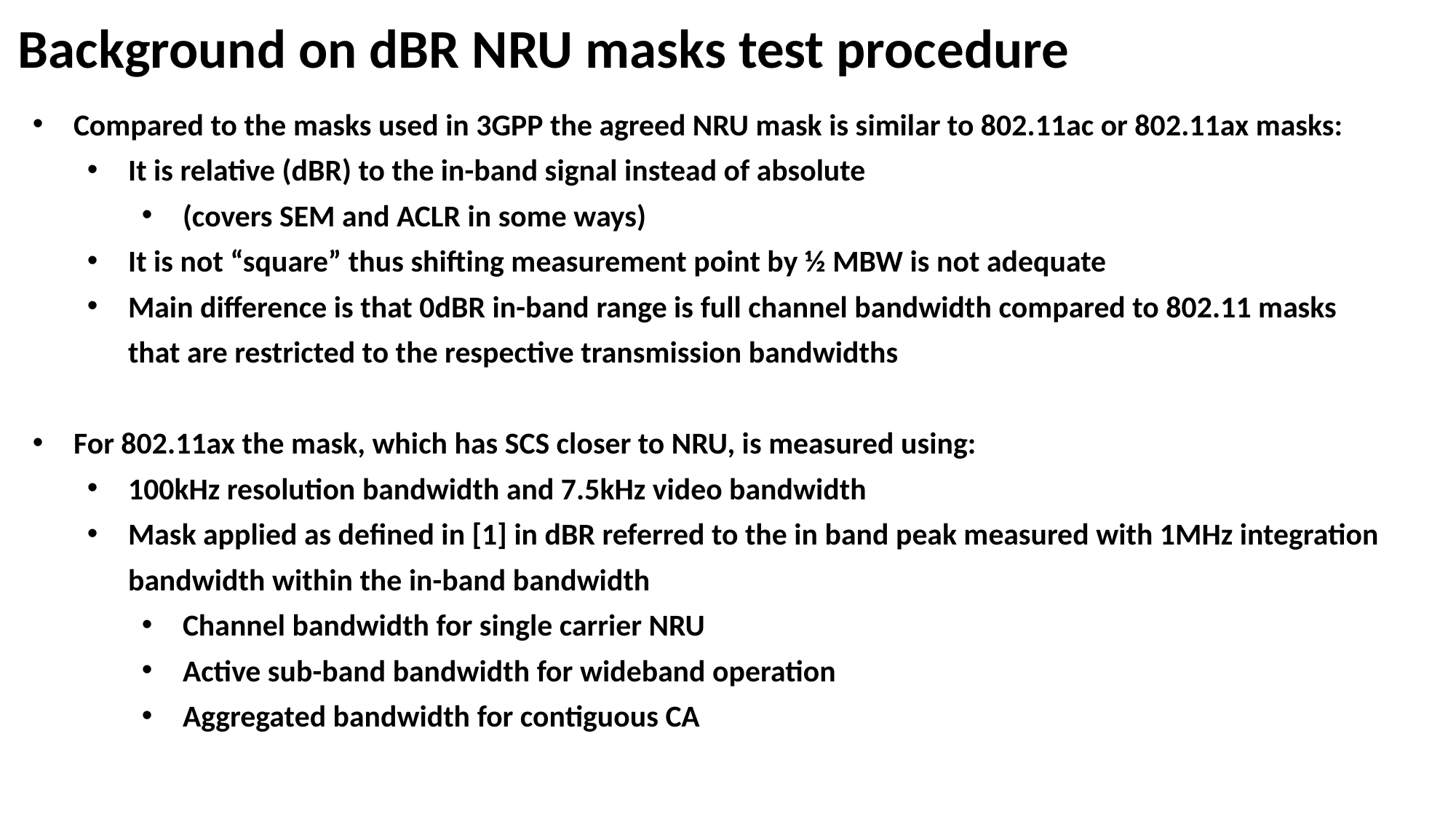

# Background on dBR NRU masks test procedure
Compared to the masks used in 3GPP the agreed NRU mask is similar to 802.11ac or 802.11ax masks:
It is relative (dBR) to the in-band signal instead of absolute
(covers SEM and ACLR in some ways)
It is not “square” thus shifting measurement point by ½ MBW is not adequate
Main difference is that 0dBR in-band range is full channel bandwidth compared to 802.11 masks that are restricted to the respective transmission bandwidths

For 802.11ax the mask, which has SCS closer to NRU, is measured using:
100kHz resolution bandwidth and 7.5kHz video bandwidth
Mask applied as defined in [1] in dBR referred to the in band peak measured with 1MHz integration bandwidth within the in-band bandwidth
Channel bandwidth for single carrier NRU
Active sub-band bandwidth for wideband operation
Aggregated bandwidth for contiguous CA